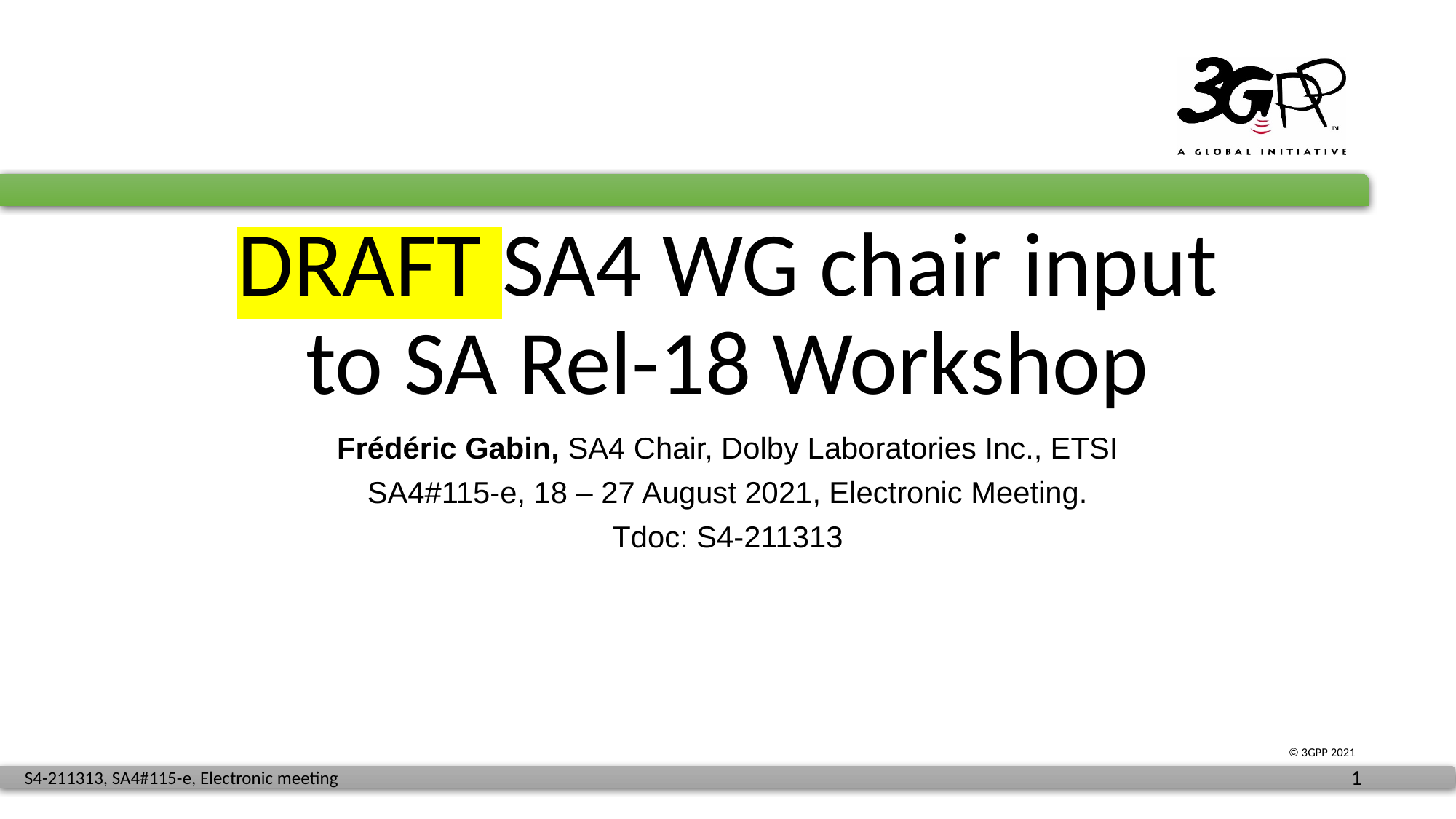

# DRAFT SA4 WG chair input to SA Rel-18 Workshop
Frédéric Gabin, SA4 Chair, Dolby Laboratories Inc., ETSI
SA4#115-e, 18 – 27 August 2021, Electronic Meeting.
Tdoc: S4-211313